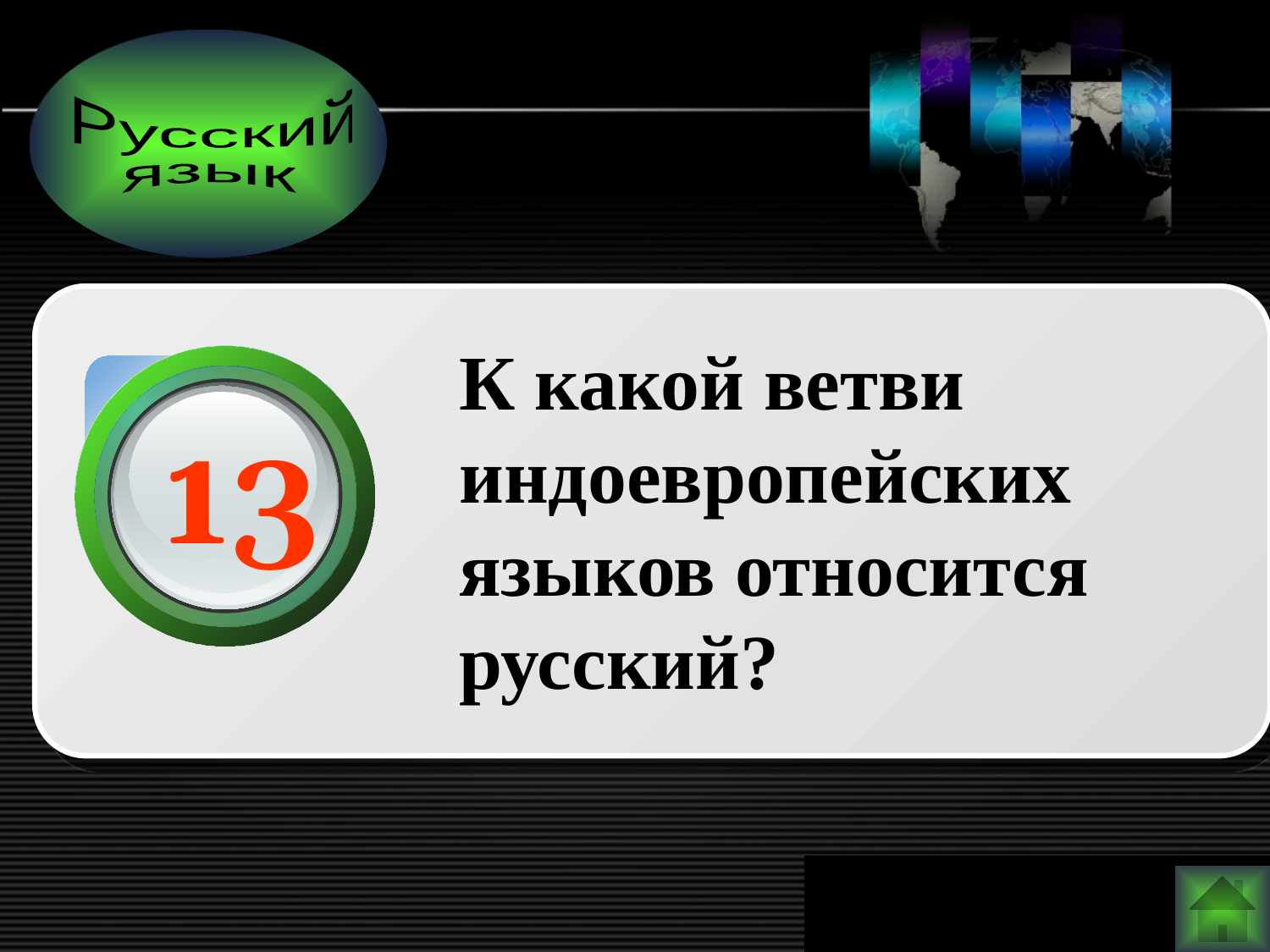

Русский
язык

К какой ветви индоевропейских языков относится русский?

13

www.themegallery.com